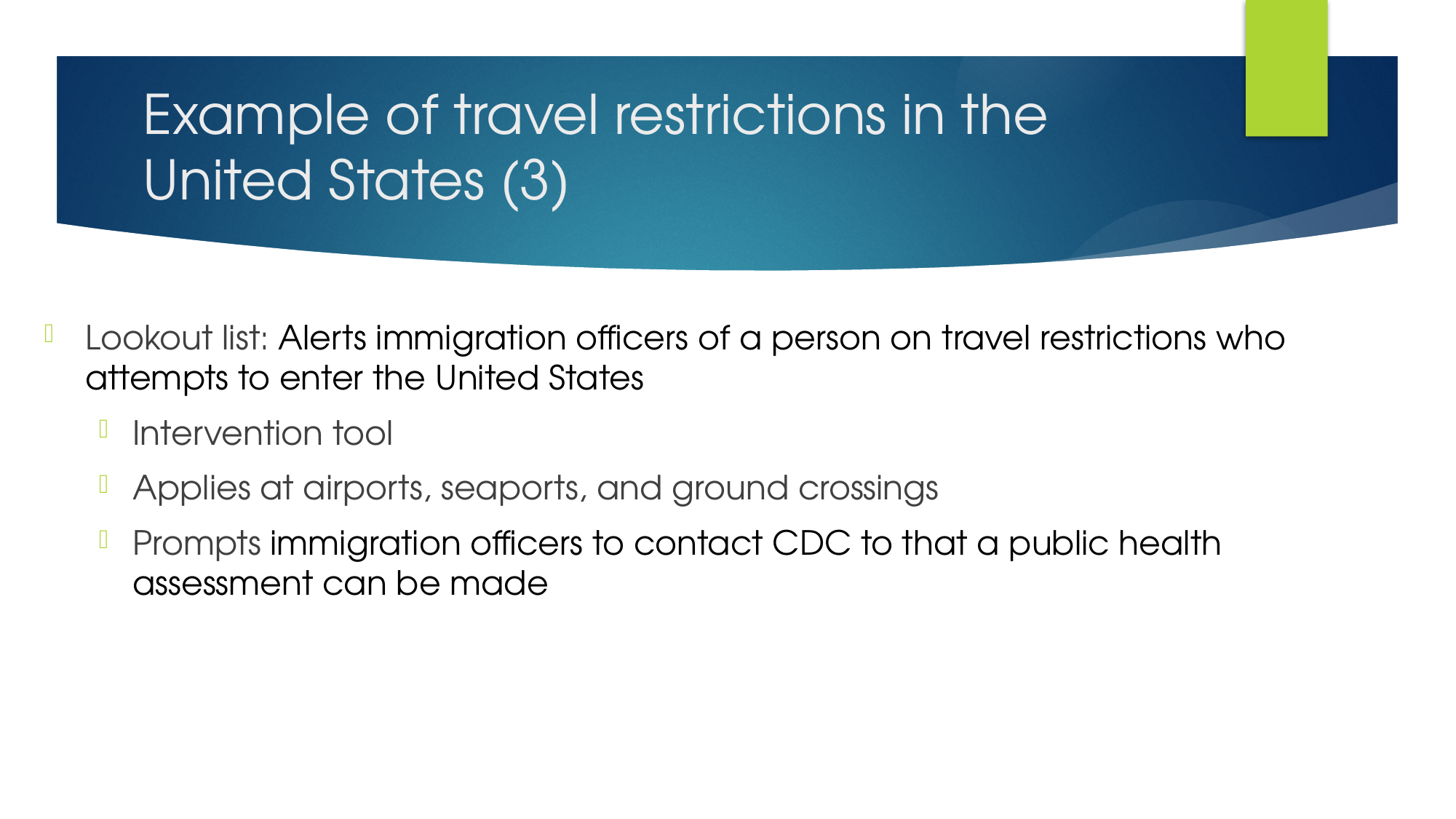

# Example of travel restrictions in the United States (3)
8
Lookout list: Alerts immigration officers of a person on travel restrictions who attempts to enter the United States
Intervention tool
Applies at airports, seaports, and ground crossings
Prompts immigration officers to contact CDC to that a public health assessment can be made